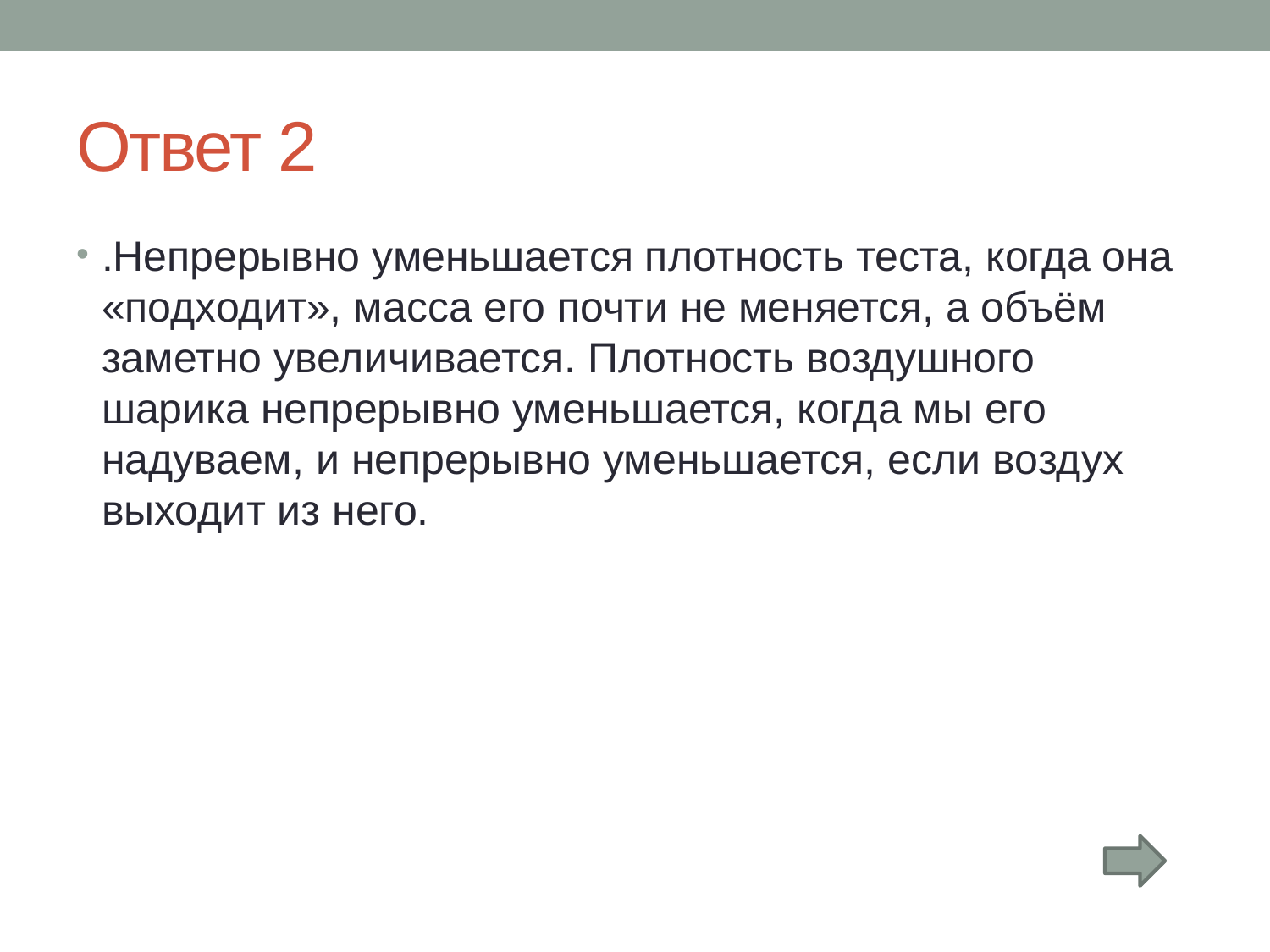

# Ответ 2
.Непрерывно уменьшается плотность теста, когда она «подходит», масса его почти не меняется, а объём заметно увеличивается. Плотность воздушного шарика непрерывно уменьшается, когда мы его надуваем, и непрерывно уменьшается, если воздух выходит из него.